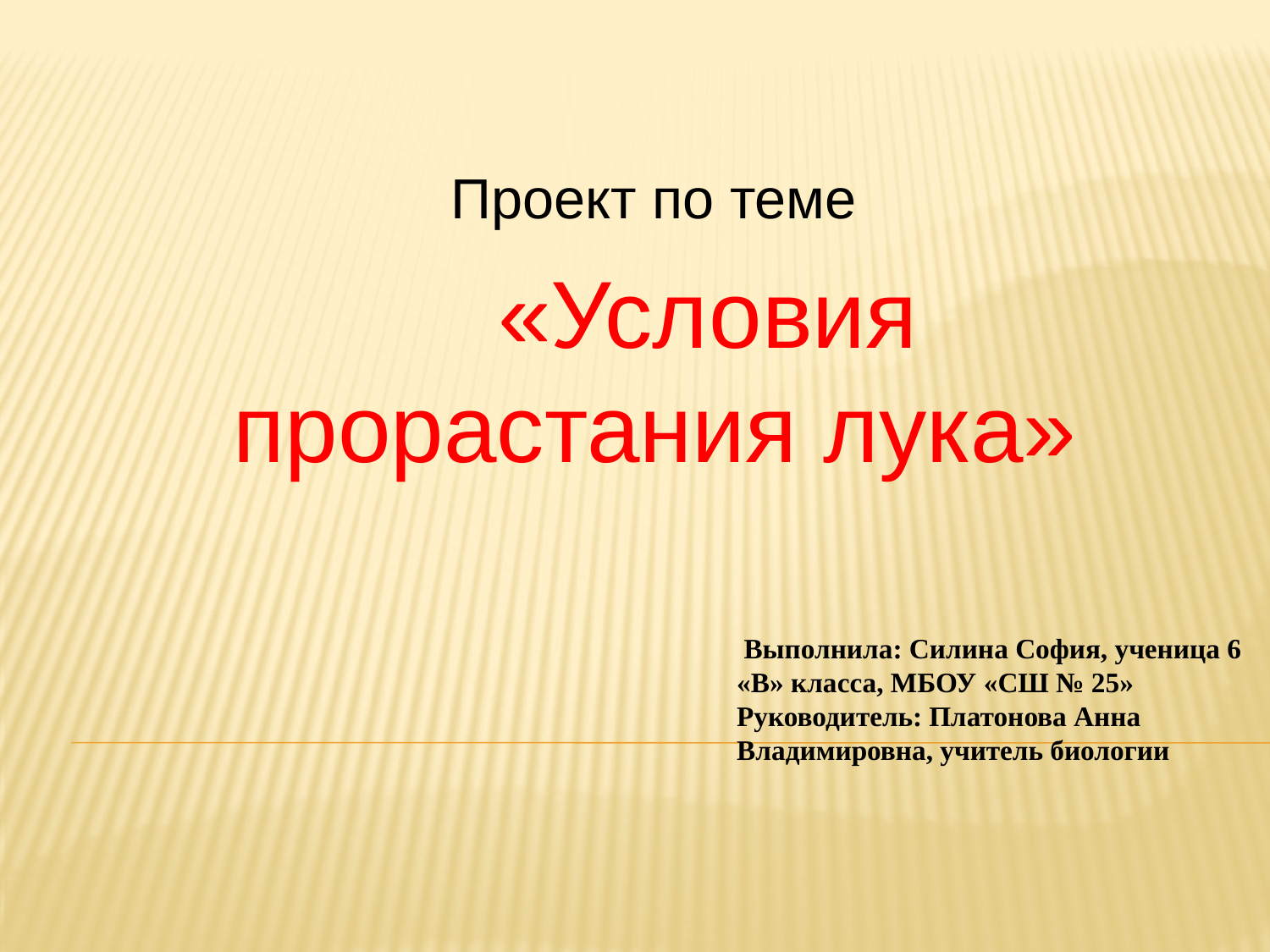

«Условия прорастания лука»

     Проект по теме
 Выполнила: Силина София, ученица 6 «В» класса, МБОУ «СШ № 25»
Руководитель: Платонова Анна Владимировна, учитель биологии